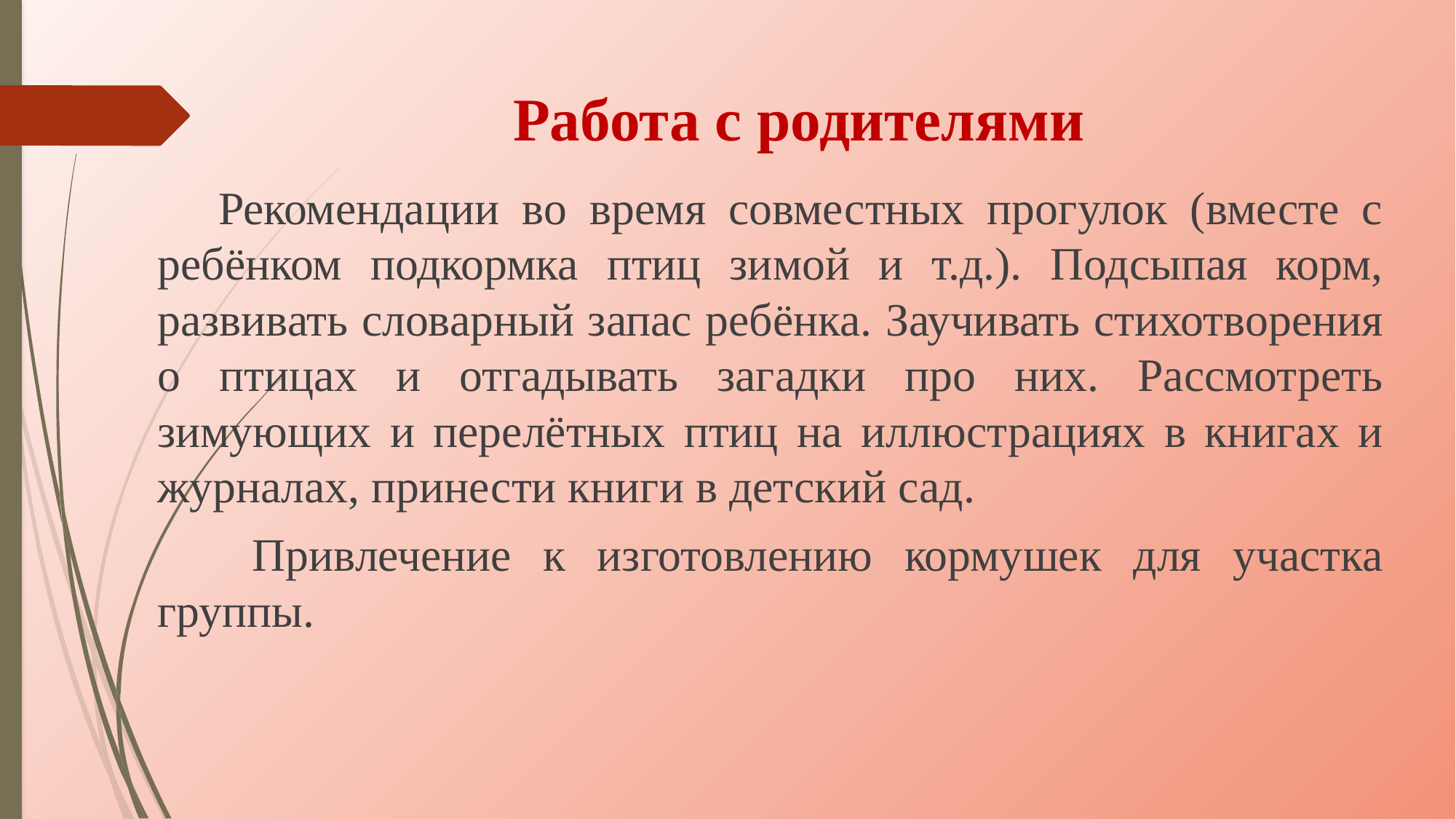

# Работа с родителями
   Рекомендации во время совместных прогулок (вместе с ребёнком подкормка птиц зимой и т.д.). Подсыпая корм, развивать словарный запас ребёнка. Заучивать стихотворения о птицах и отгадывать загадки про них. Рассмотреть зимующих и перелётных птиц на иллюстрациях в книгах и журналах, принести книги в детский сад.
   Привлечение к изготовлению кормушек для участка группы.